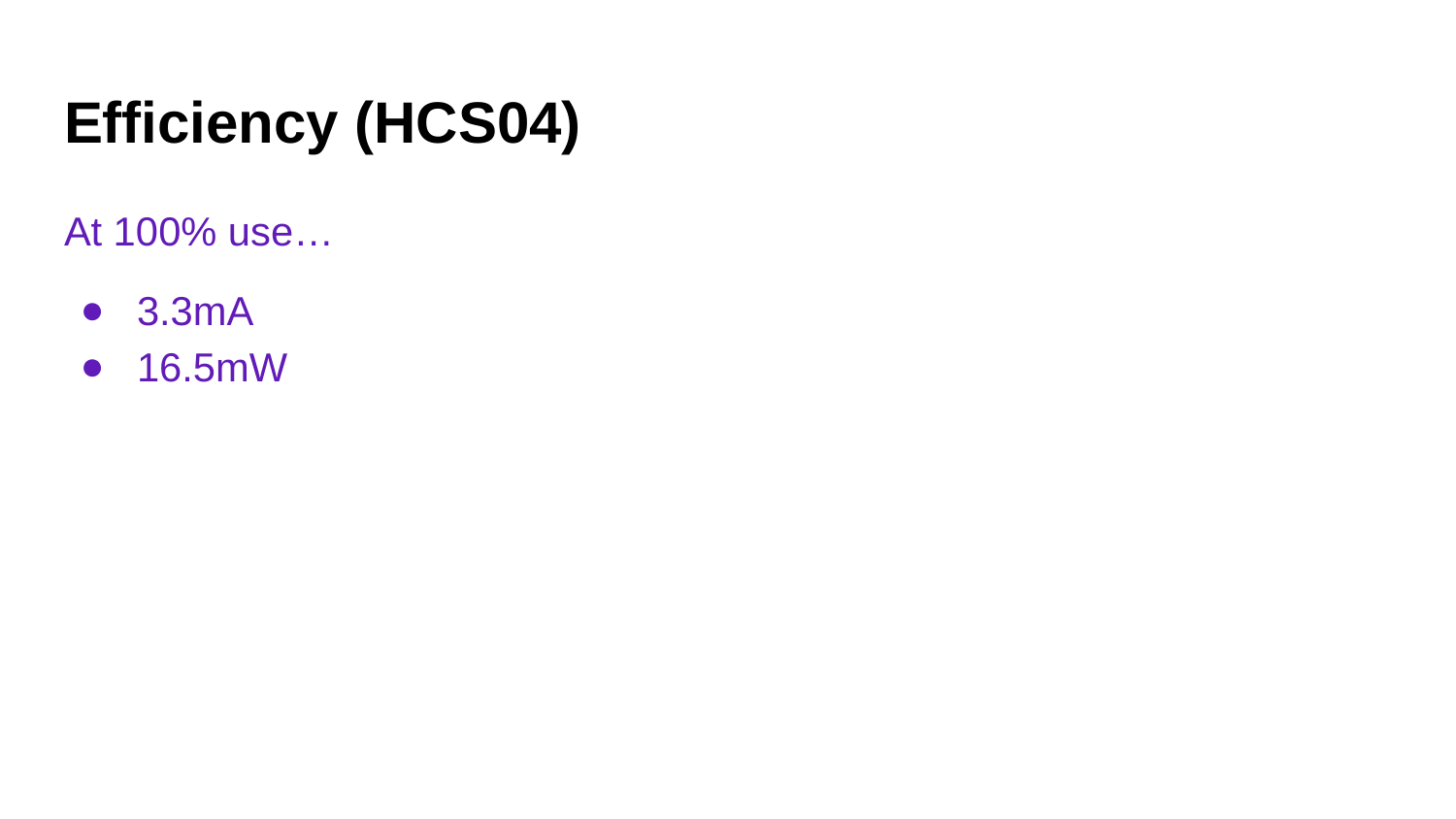

# Efficiency (HCS04)
At 100% use…
3.3mA
16.5mW